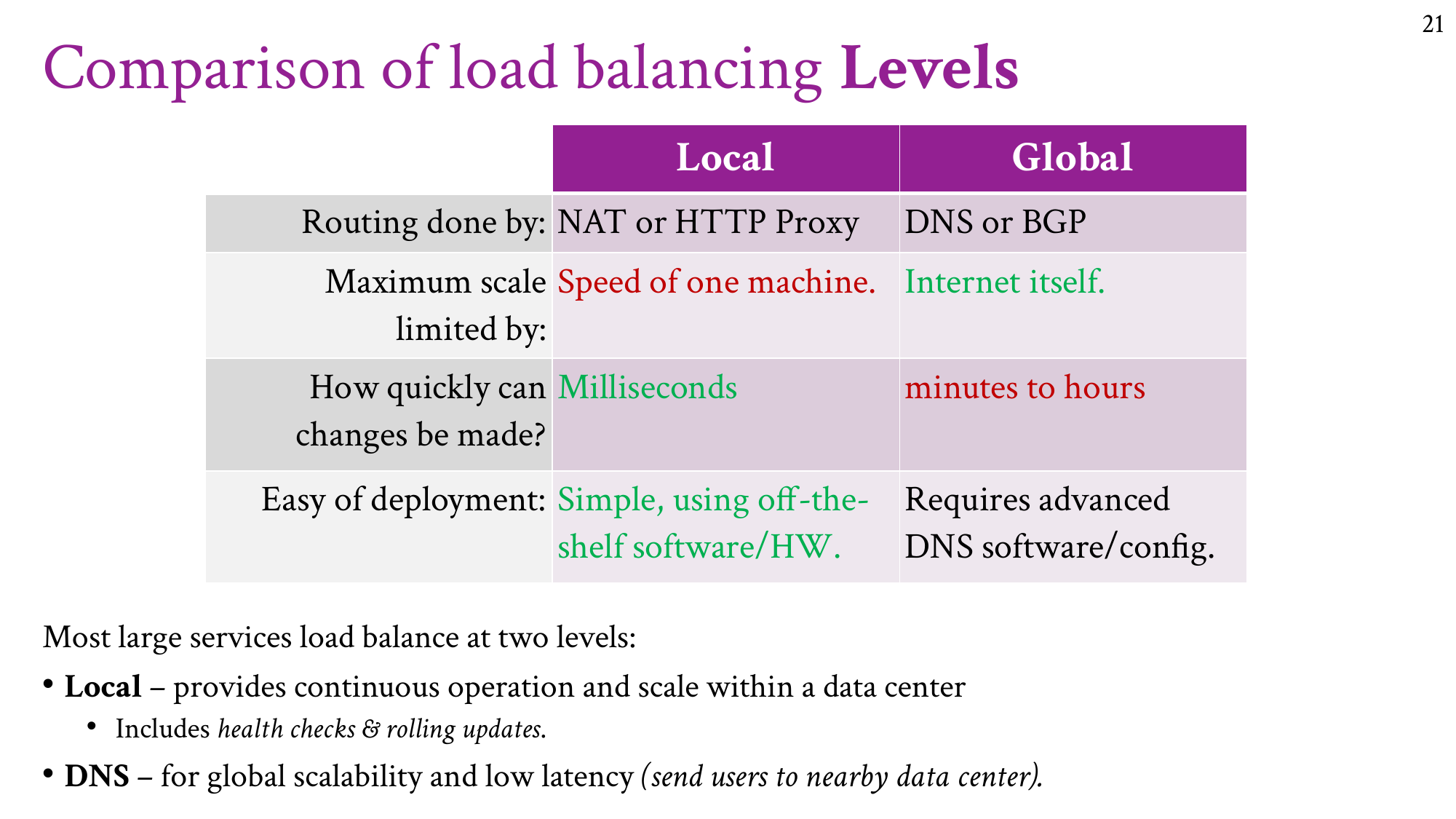

21
# Comparison of load balancing Levels
|  | Local | Global |
| --- | --- | --- |
| Routing done by: | NAT or HTTP Proxy | DNS or BGP |
| Maximum scale limited by: | Speed of one machine. | Internet itself. |
| How quickly can changes be made? | Milliseconds | minutes to hours |
| Easy of deployment: | Simple, using off-the-shelf software/HW. | Requires advanced DNS software/config. |
Most large services load balance at two levels:
Local – provides continuous operation and scale within a data center
 Includes health checks & rolling updates.
DNS – for global scalability and low latency (send users to nearby data center).